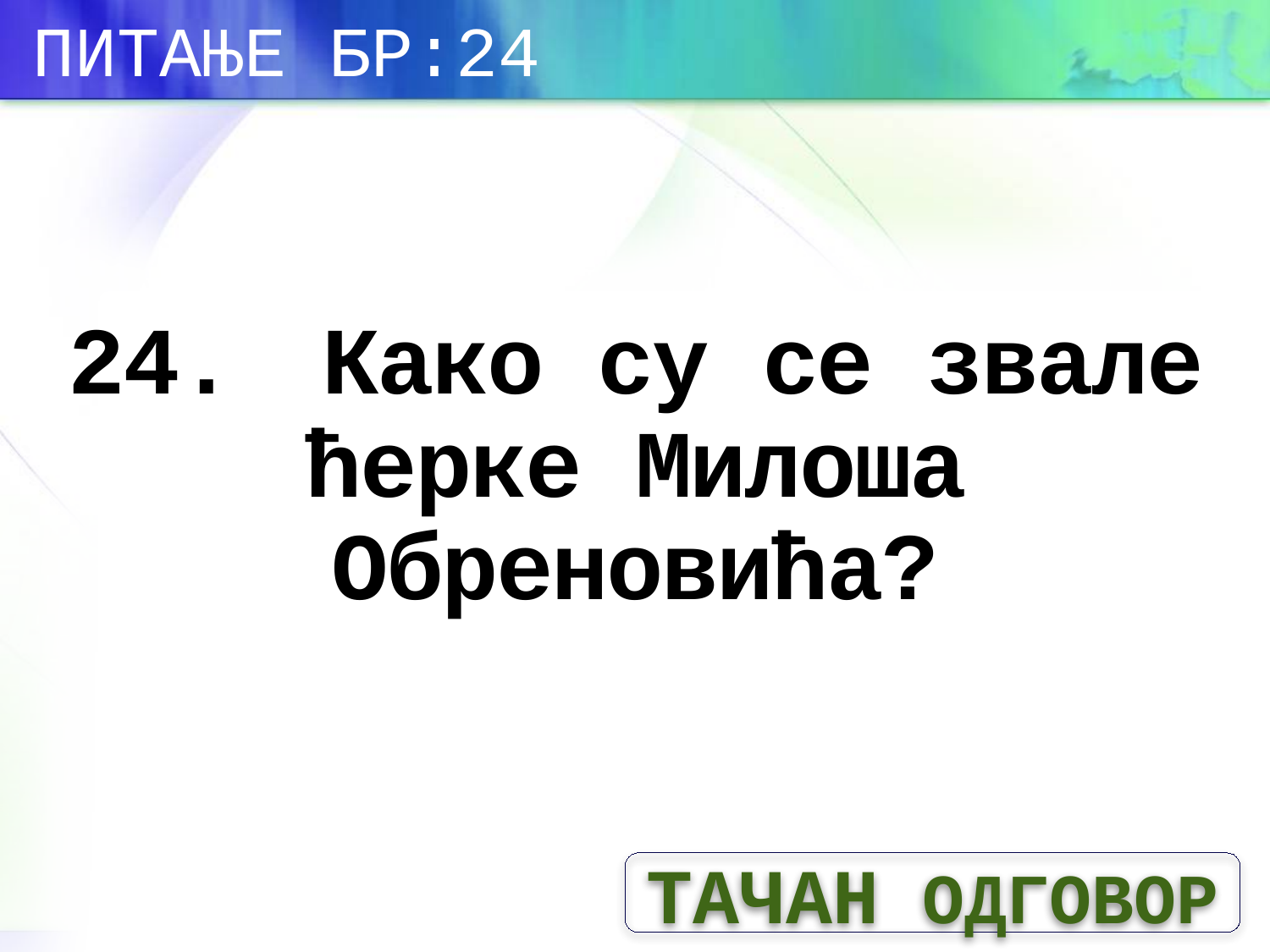

ПИТАЊЕ БР:24
# 24.	Како су се звале ћерке Милоша Обреновића?
ТАЧАН ОДГОВОР